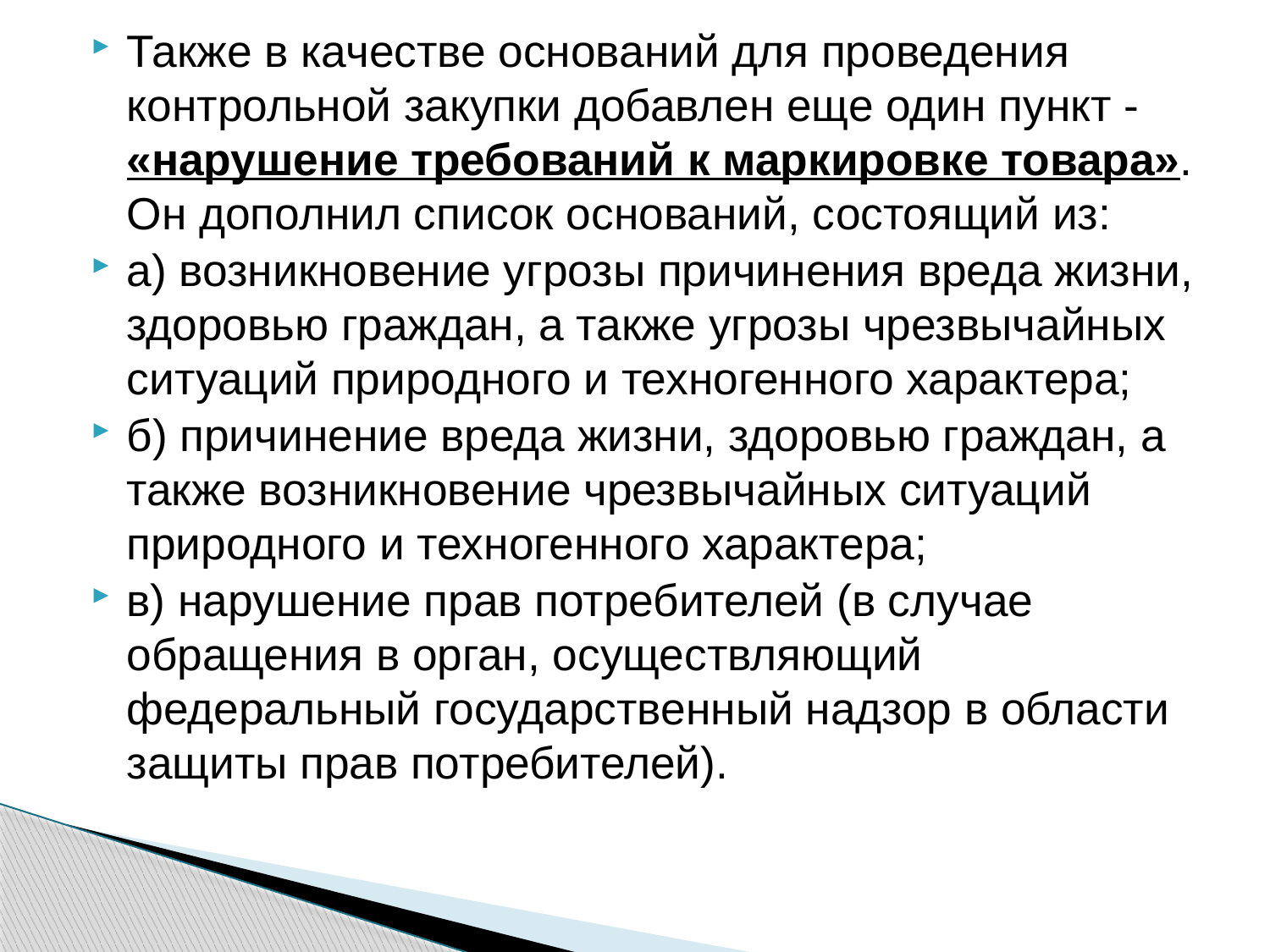

Также в качестве оснований для проведения контрольной закупки добавлен еще один пункт - «нарушение требований к маркировке товара». Он дополнил список оснований, состоящий из:
а) возникновение угрозы причинения вреда жизни, здоровью граждан, а также угрозы чрезвычайных ситуаций природного и техногенного характера;
б) причинение вреда жизни, здоровью граждан, а также возникновение чрезвычайных ситуаций природного и техногенного характера;
в) нарушение прав потребителей (в случае обращения в орган, осуществляющий федеральный государственный надзор в области защиты прав потребителей).